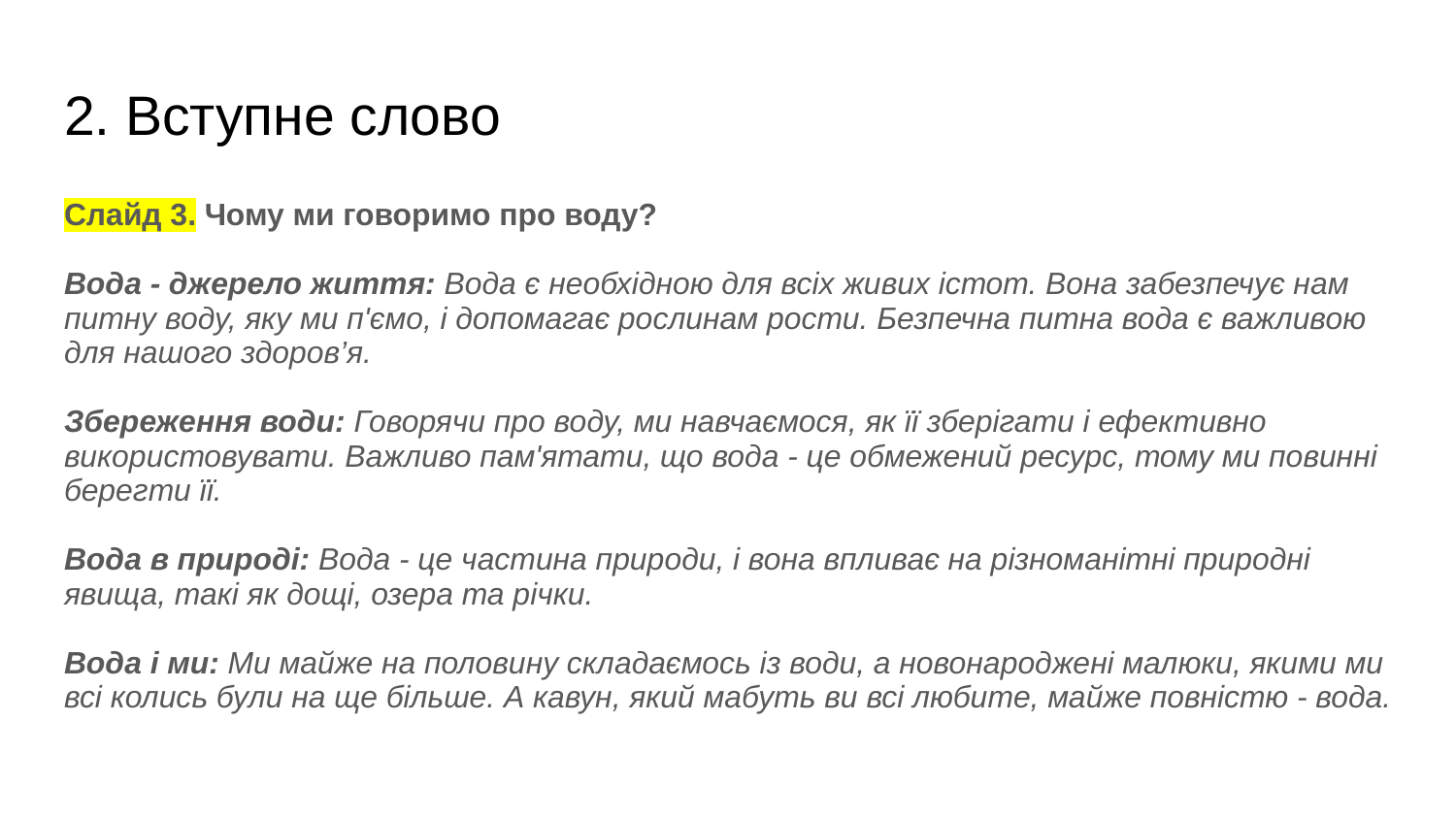

# 2. Вступне слово
Слайд 3. Чому ми говоримо про воду?

Вода - джерело життя: Вода є необхідною для всіх живих істот. Вона забезпечує нам питну воду, яку ми п'ємо, і допомагає рослинам рости. Безпечна питна вода є важливою для нашого здоров’я.

Збереження води: Говорячи про воду, ми навчаємося, як її зберігати і ефективно використовувати. Важливо пам'ятати, що вода - це обмежений ресурс, тому ми повинні берегти її.

Вода в природі: Вода - це частина природи, і вона впливає на різноманітні природні явища, такі як дощі, озера та річки.

Вода і ми: Ми майже на половину складаємось із води, а новонароджені малюки, якими ми всі колись були на ще більше. А кавун, який мабуть ви всі любите, майже повністю - вода.